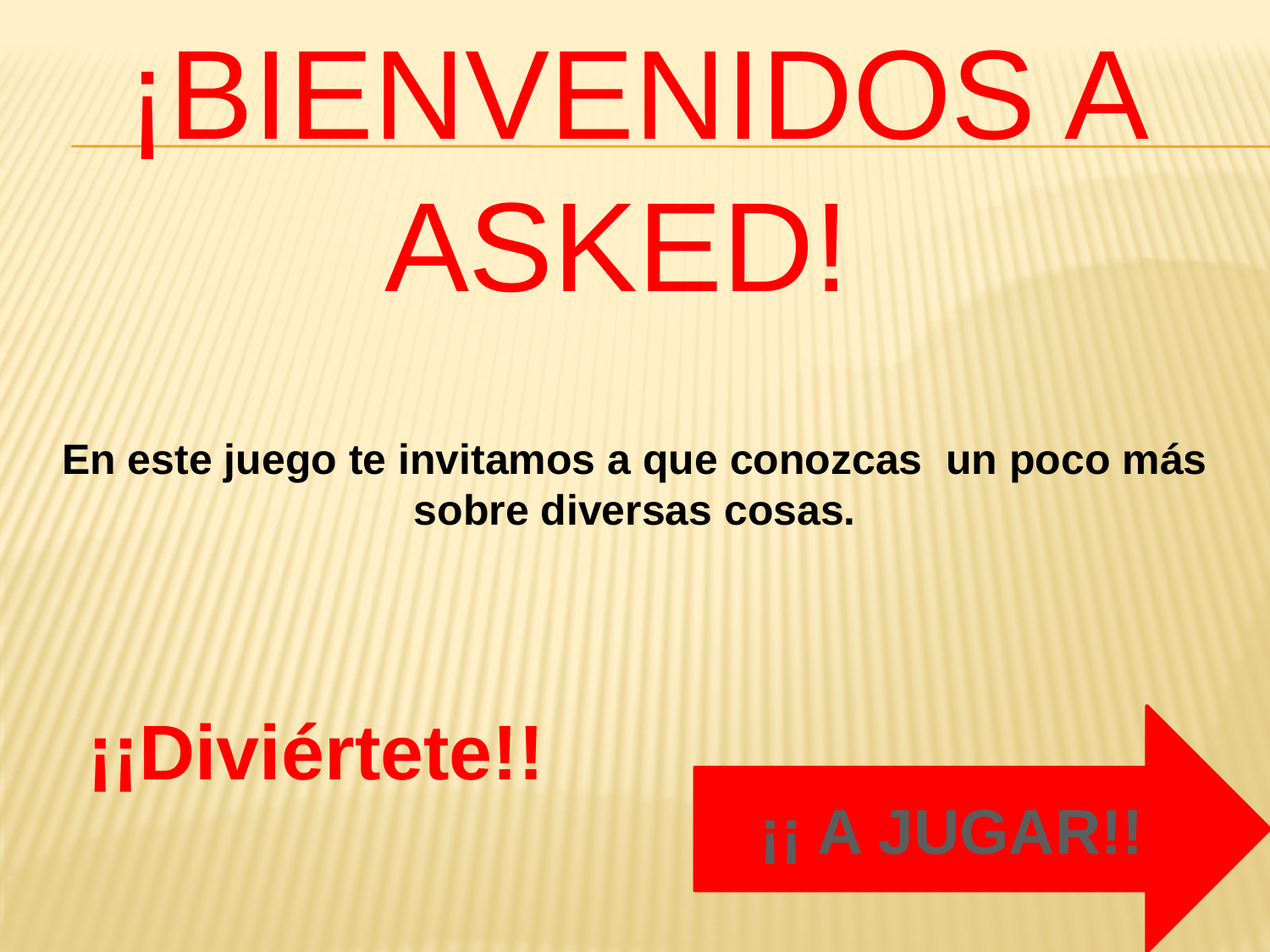

# ¡BIENVENIDOS A ASKED!
En este juego te invitamos a que conozcas  un poco más sobre diversas cosas.

¡¡Diviértete!!
¡¡ A JUGAR!!